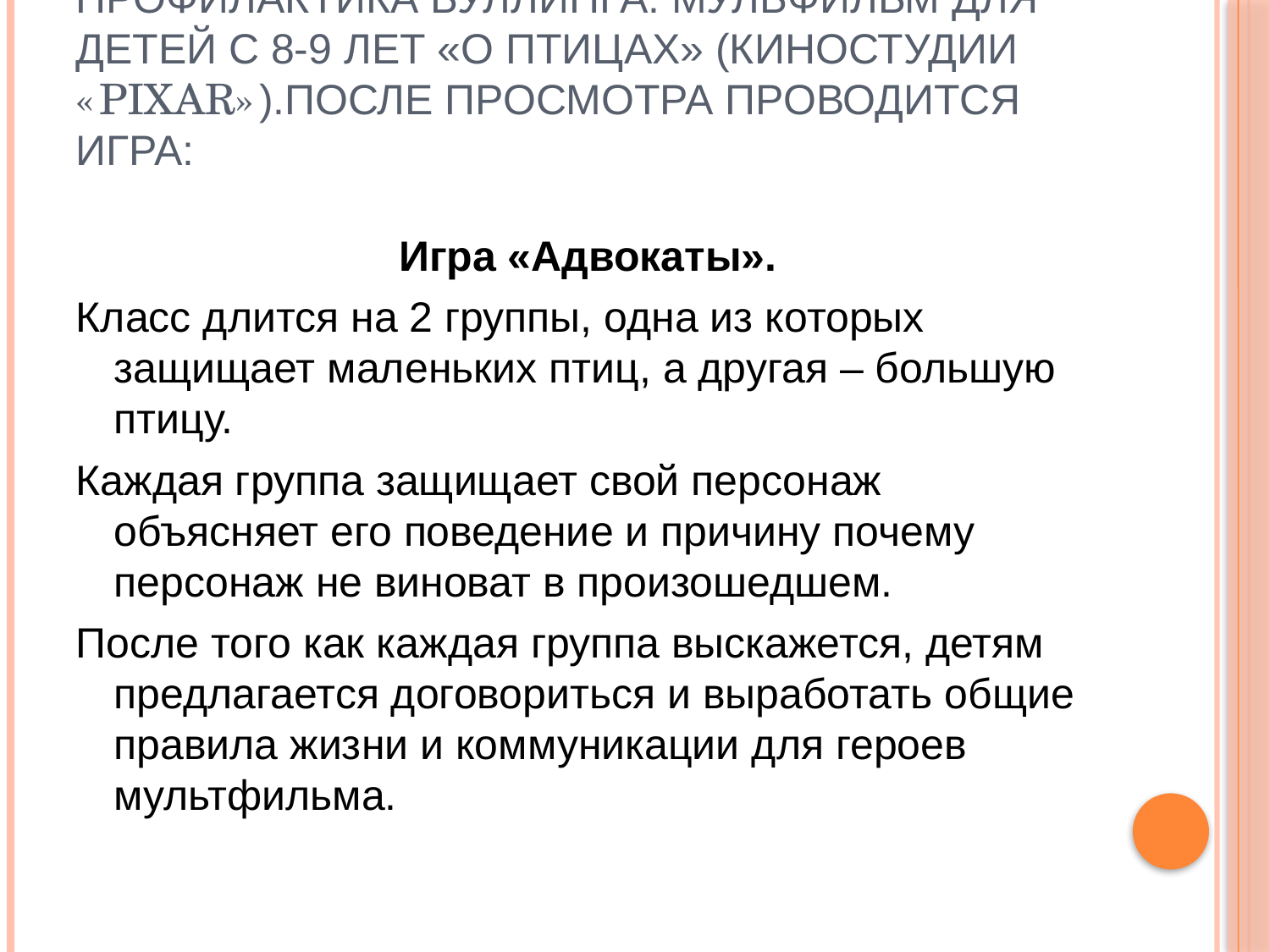

# Профилактика буллинга. Мульфильм для детей с 8-9 лет «О птицах» (Киностудии «PIXAR»).После просмотра проводится игра:
 Игра «Адвокаты».
Класс длится на 2 группы, одна из которых защищает маленьких птиц, а другая – большую птицу.
Каждая группа защищает свой персонаж  объясняет его поведение и причину почему персонаж не виноват в произошедшем.
После того как каждая группа выскажется, детям предлагается договориться и выработать общие правила жизни и коммуникации для героев мультфильма.